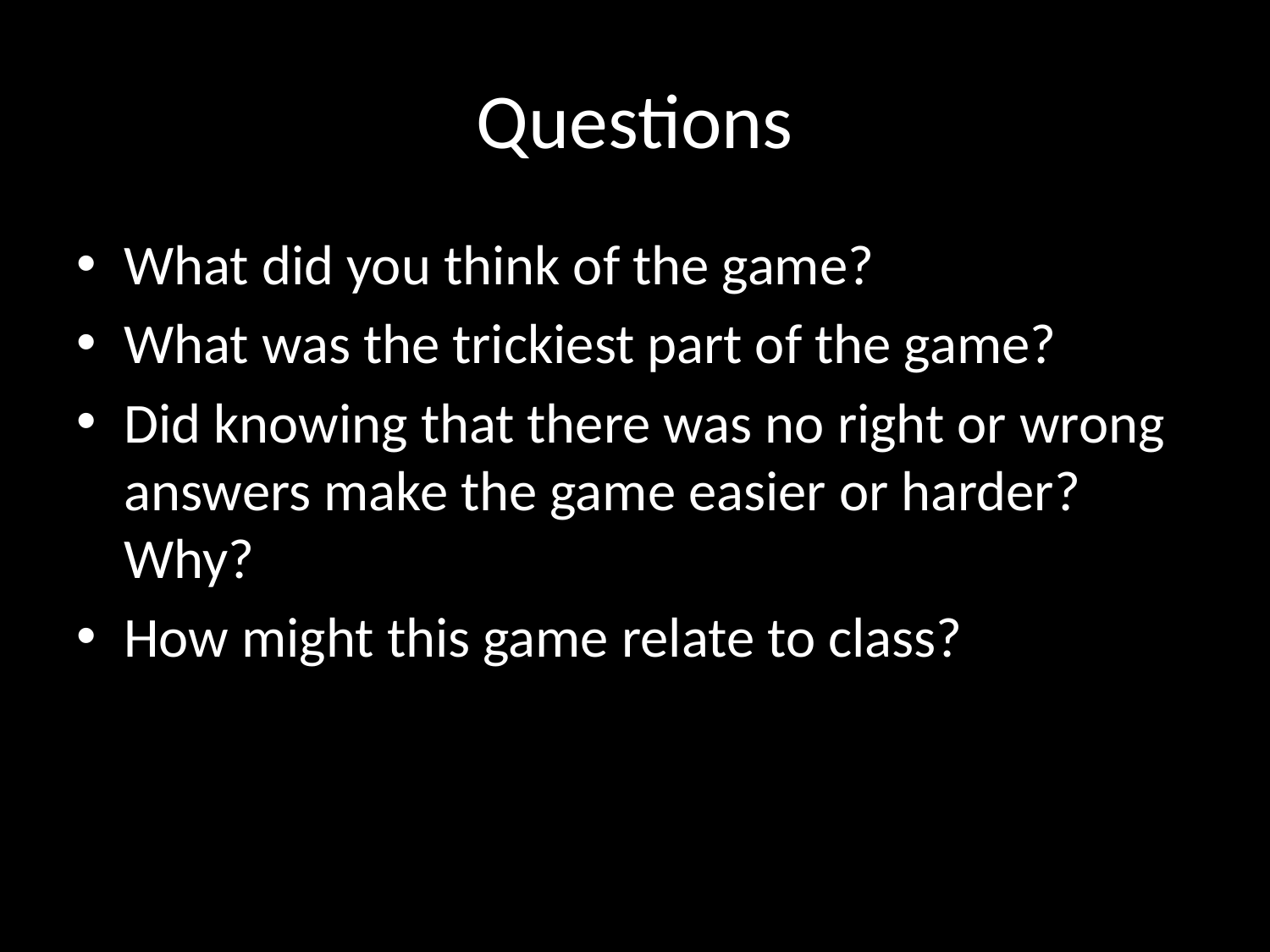

# Questions
What did you think of the game?
What was the trickiest part of the game?
Did knowing that there was no right or wrong answers make the game easier or harder? Why?
How might this game relate to class?